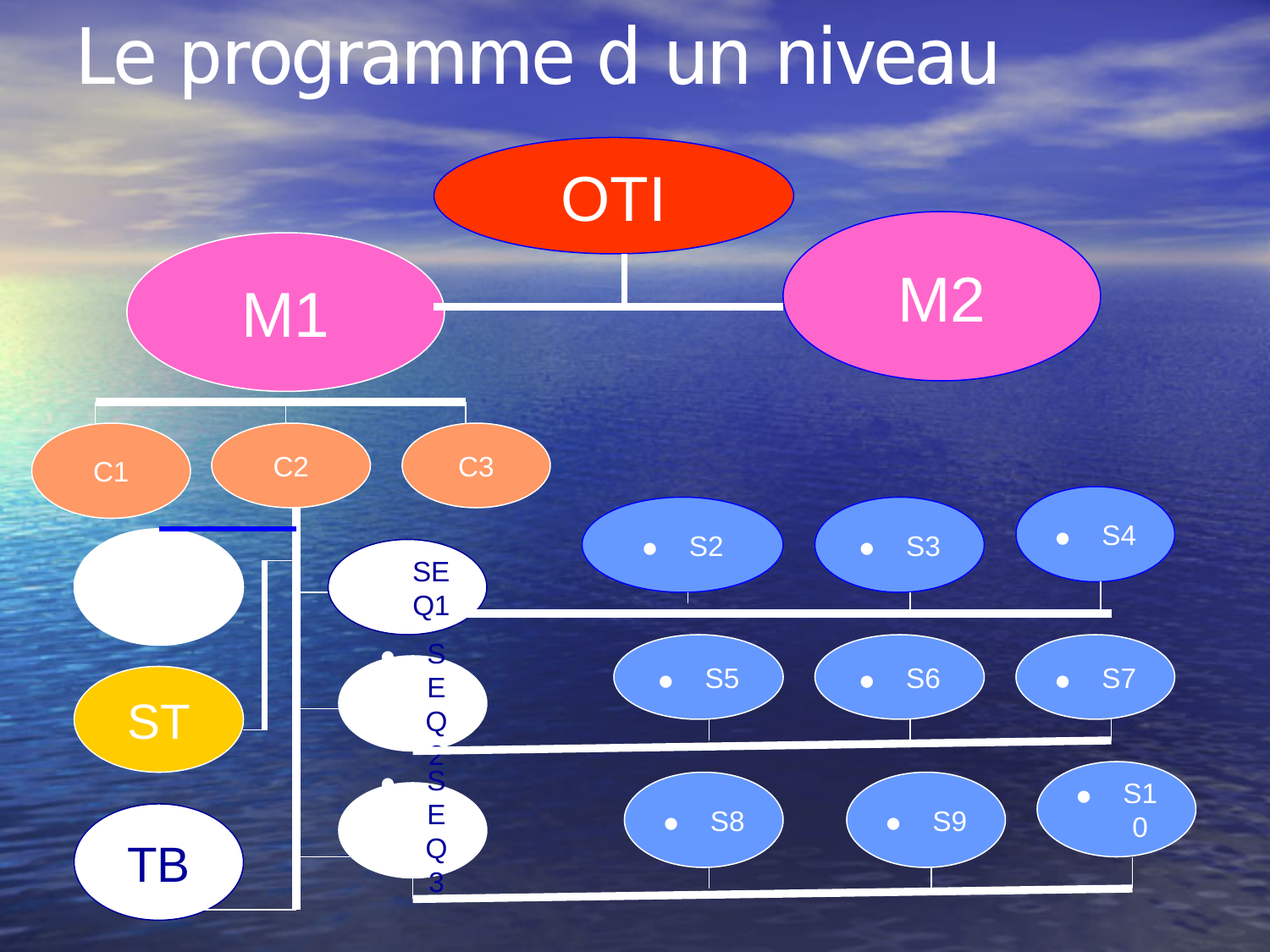

# Le programme d un niveau

OTI
M2
M1
C1
C2
C3
S4
S2
S3
TO
SEQ1
S5
S6
S7
SEQ2
ST

S10
S8
S9
SEQ3
TB